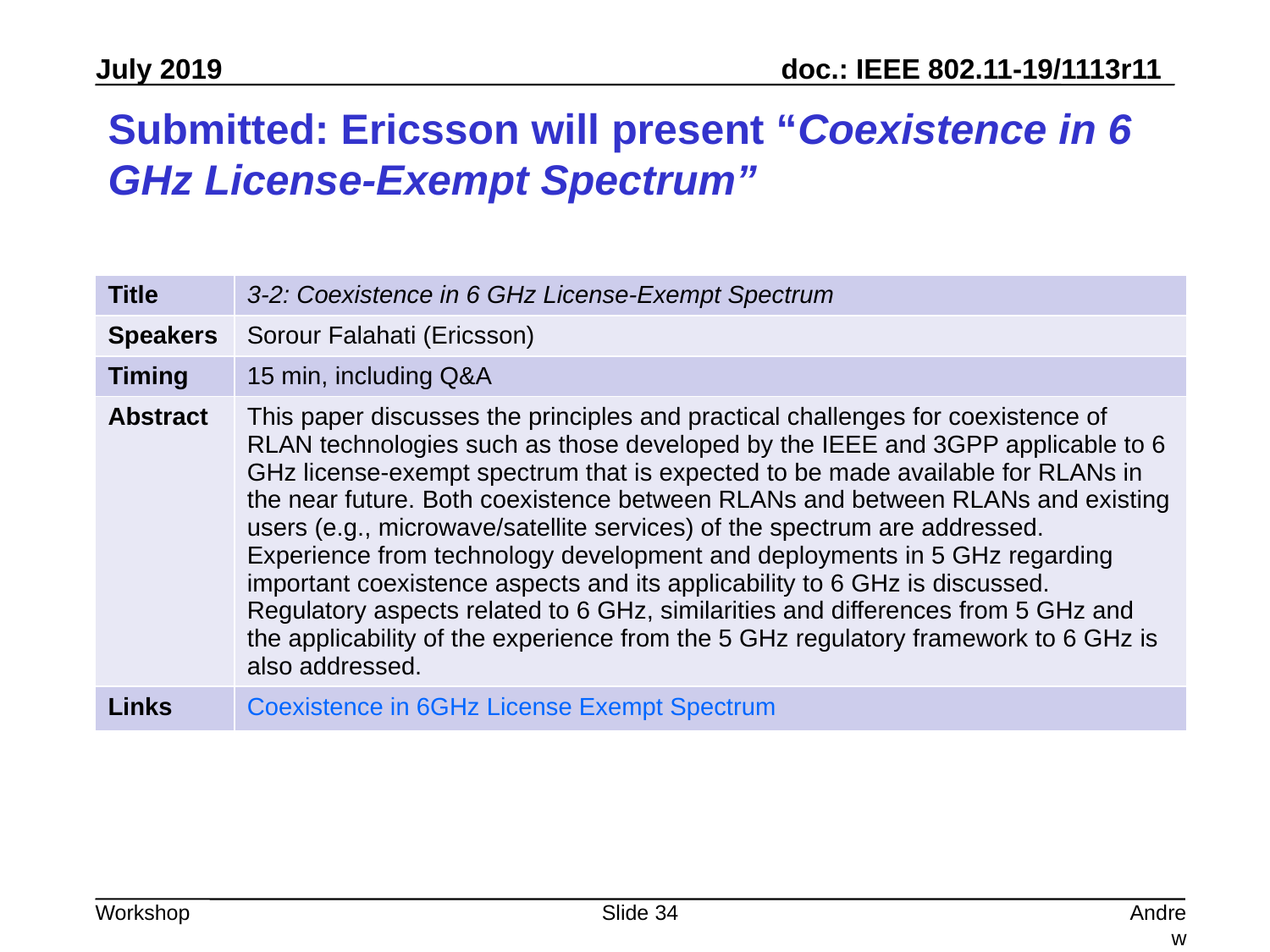

# Submitted: Ericsson will present “Coexistence in 6 GHz License-Exempt Spectrum”
| Title | 3-2: Coexistence in 6 GHz License-Exempt Spectrum |
| --- | --- |
| Speakers | Sorour Falahati (Ericsson) |
| Timing | 15 min, including Q&A |
| Abstract | This paper discusses the principles and practical challenges for coexistence of RLAN technologies such as those developed by the IEEE and 3GPP applicable to 6 GHz license-exempt spectrum that is expected to be made available for RLANs in the near future. Both coexistence between RLANs and between RLANs and existing users (e.g., microwave/satellite services) of the spectrum are addressed. Experience from technology development and deployments in 5 GHz regarding important coexistence aspects and its applicability to 6 GHz is discussed. Regulatory aspects related to 6 GHz, similarities and differences from 5 GHz and the applicability of the experience from the 5 GHz regulatory framework to 6 GHz is also addressed. |
| Links | Coexistence in 6GHz License Exempt Spectrum |
Slide 34
Andrew Myles, Cisco